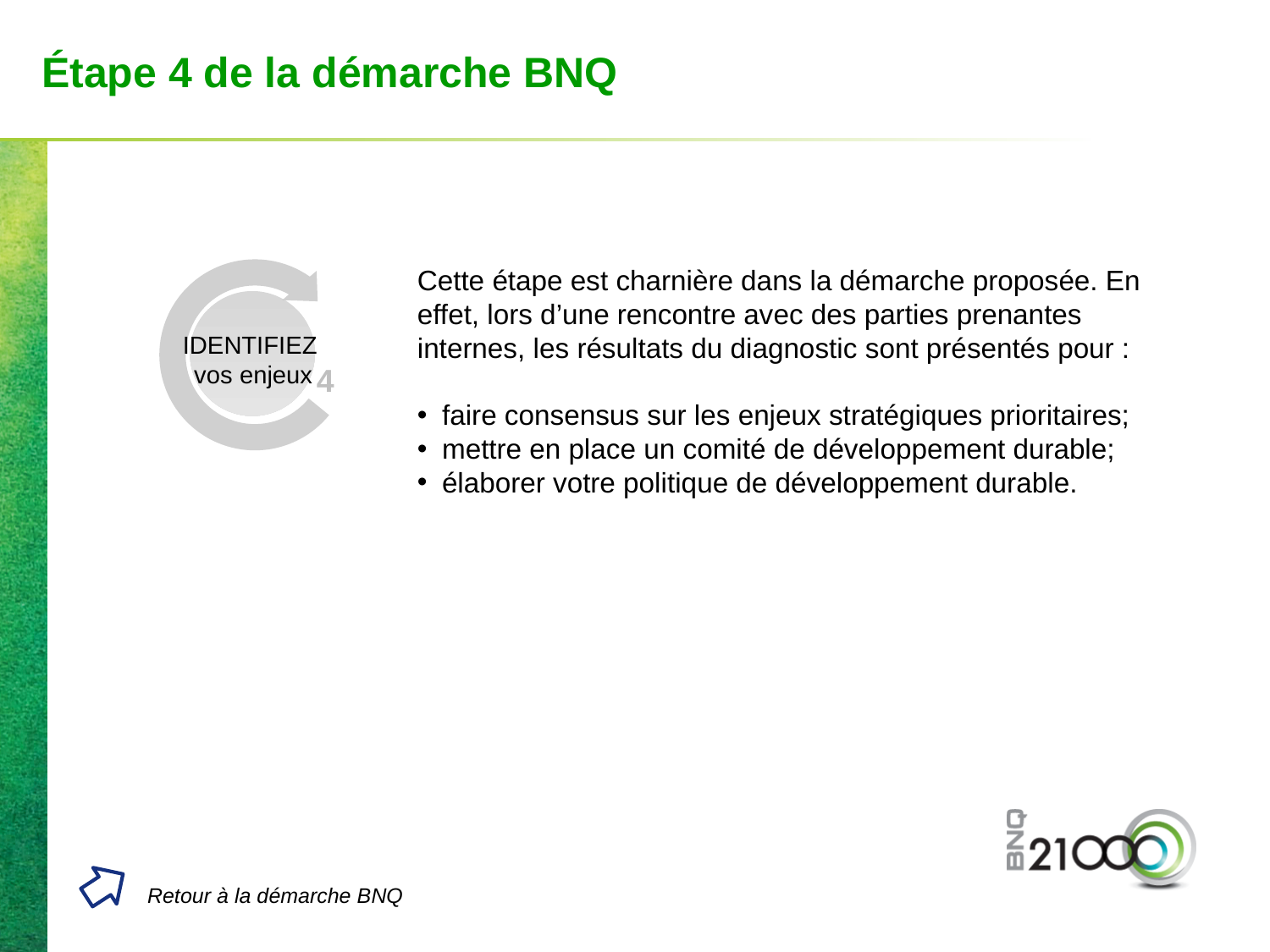

# Étape 4 de la démarche BNQ

Cette étape est charnière dans la démarche proposée. En effet, lors d’une rencontre avec des parties prenantes internes, les résultats du diagnostic sont présentés pour :

faire consensus sur les enjeux stratégiques prioritaires;
mettre en place un comité de développement durable;
élaborer votre politique de développement durable.

IDENTIFIEZ
 vos enjeux
4

Retour à la démarche BNQ